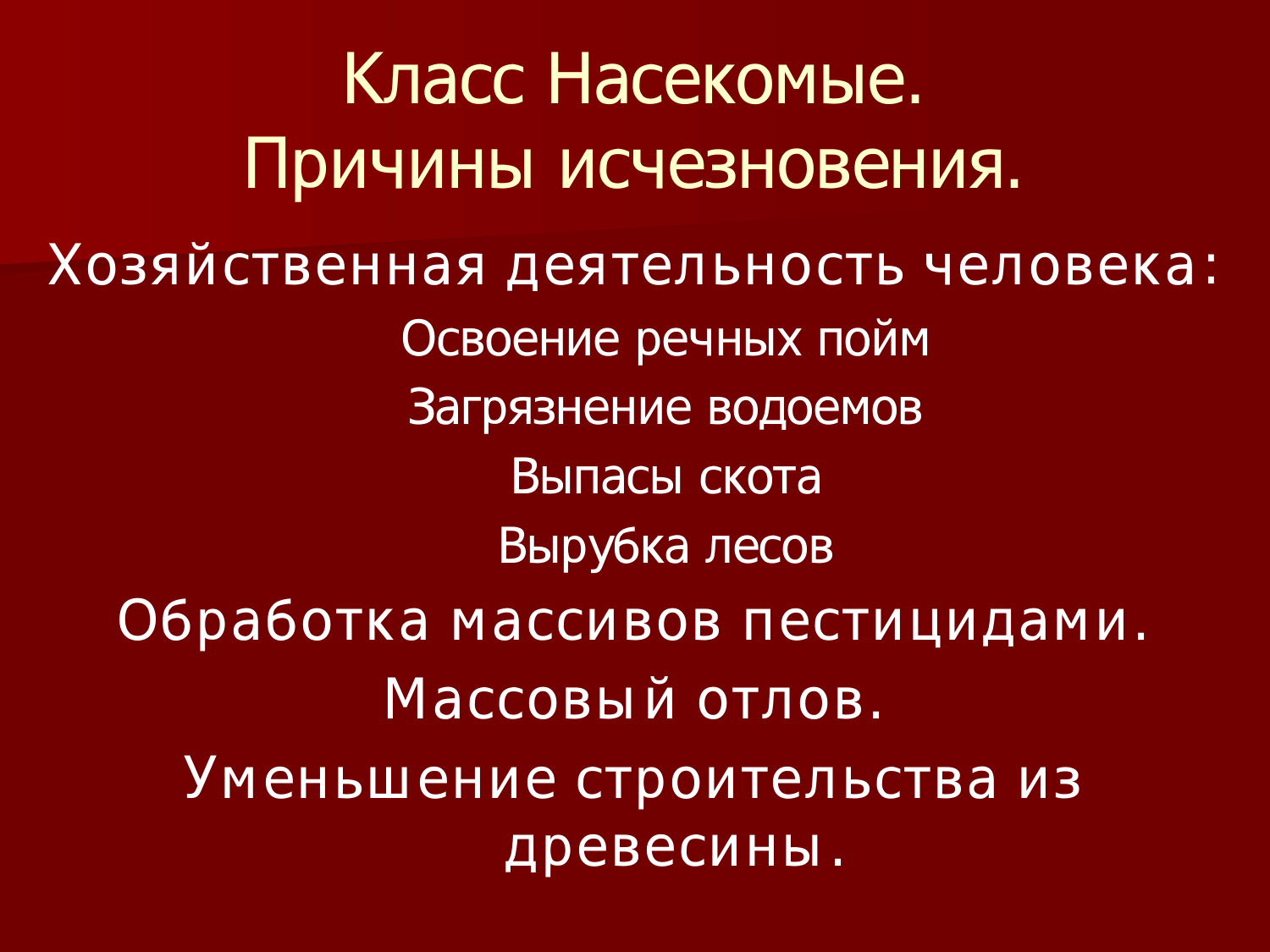

# Класс Насекомые. Причины исчезновения.
Хозяйственная деятельность человека:
Освоение речных пойм
Загрязнение водоемов
Выпасы скота
Вырубка лесов
Обработка массивов пестицидами.
Массовый отлов.
Уменьшение строительства из древесины.